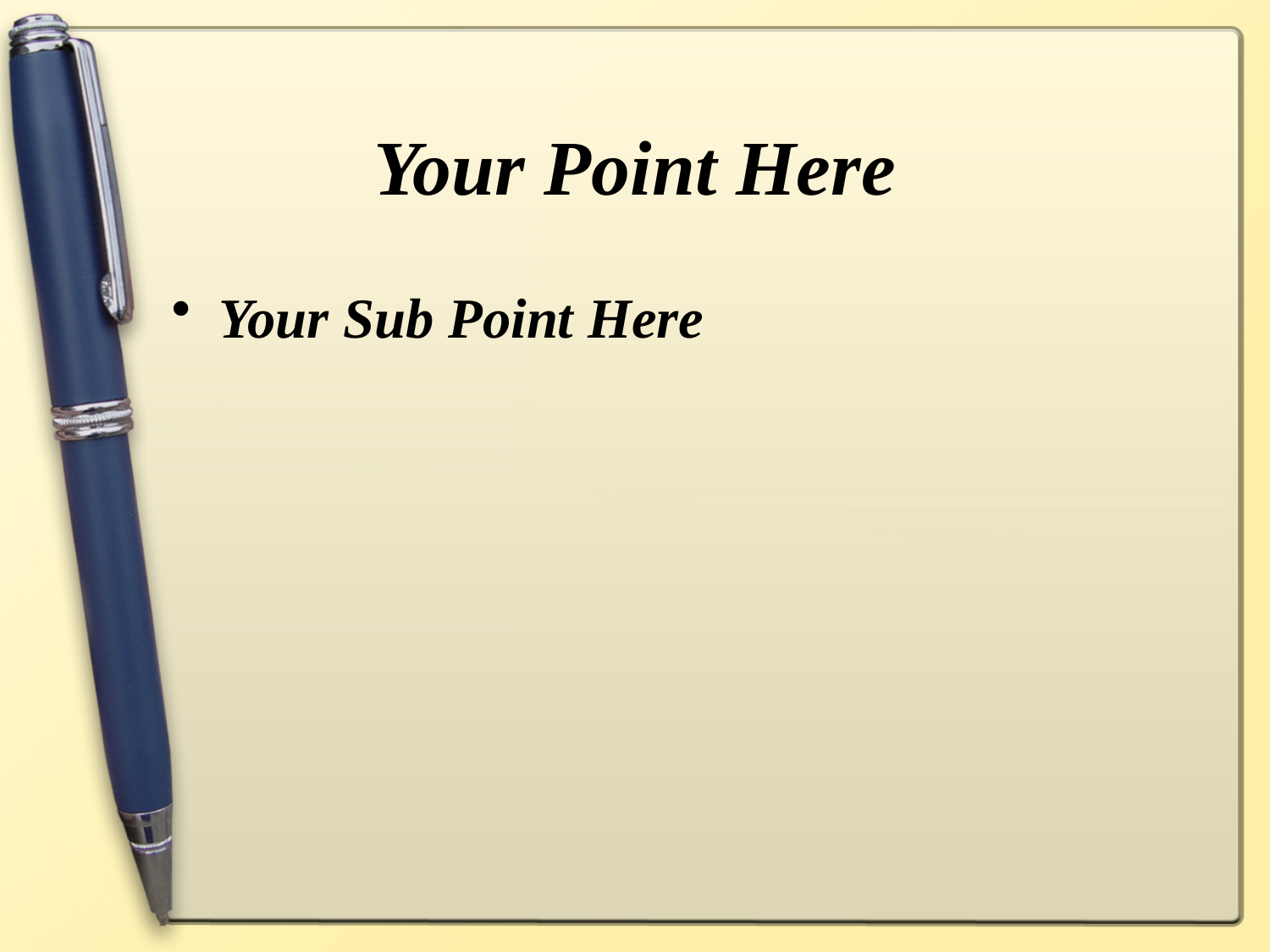

# Your Point Here
Your Sub Point Here